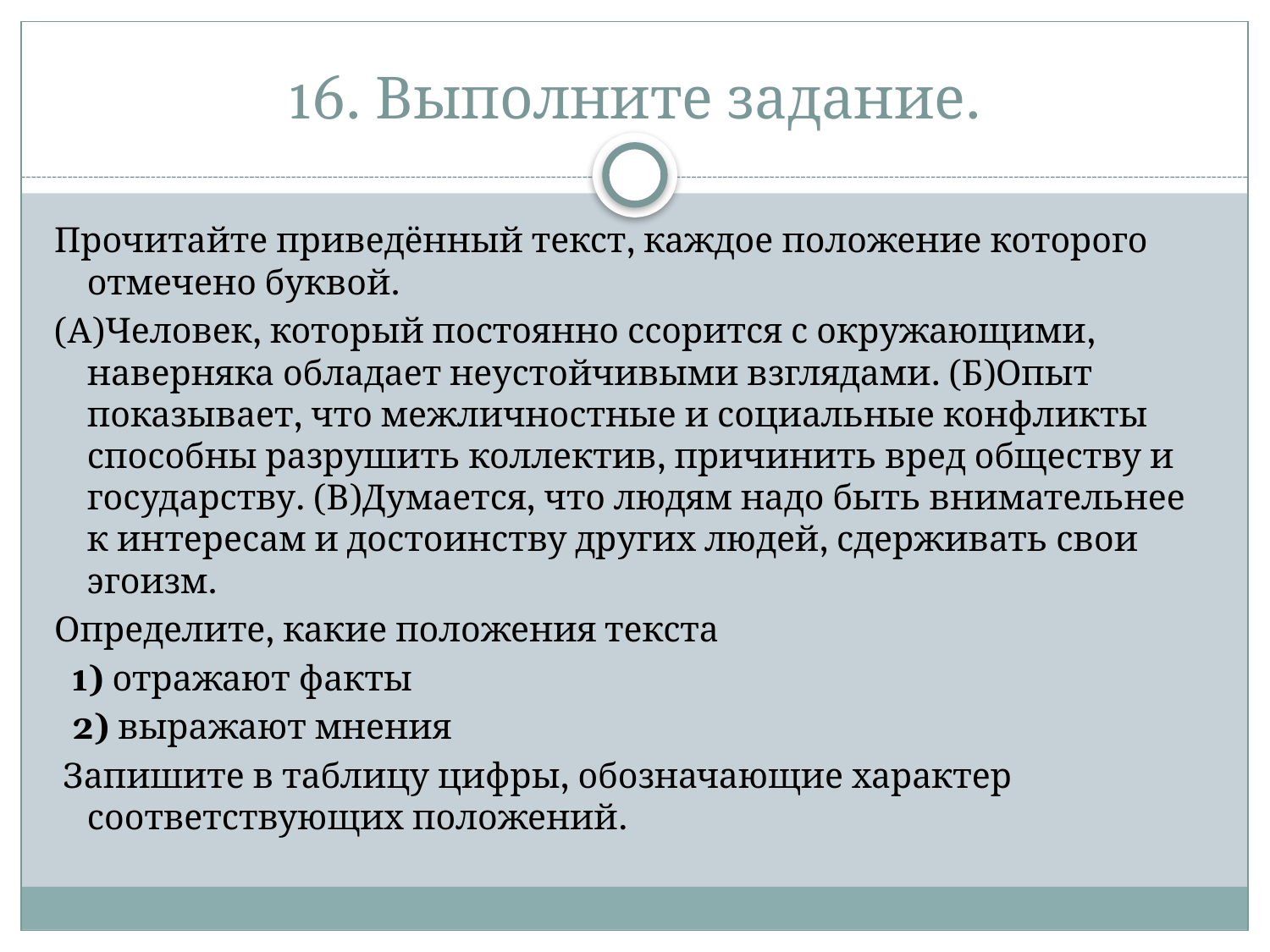

# 16. Выполните задание.
Прочитайте приведённый текст, каждое положение которого отмечено буквой.
(А)Человек, который постоянно ссорится с окружающими, наверняка обладает неустойчивыми взглядами. (Б)Опыт показывает, что межличностные и социальные конфликты способны разрушить коллектив, причинить вред обществу и государству. (В)Думается, что людям надо быть внимательнее к интересам и достоинству других людей, сдерживать свои эгоизм.
Определите, какие положения текста
  1) отражают факты
  2) выражают мнения
 Запишите в таблицу цифры, обозначающие характер соответствующих положений.